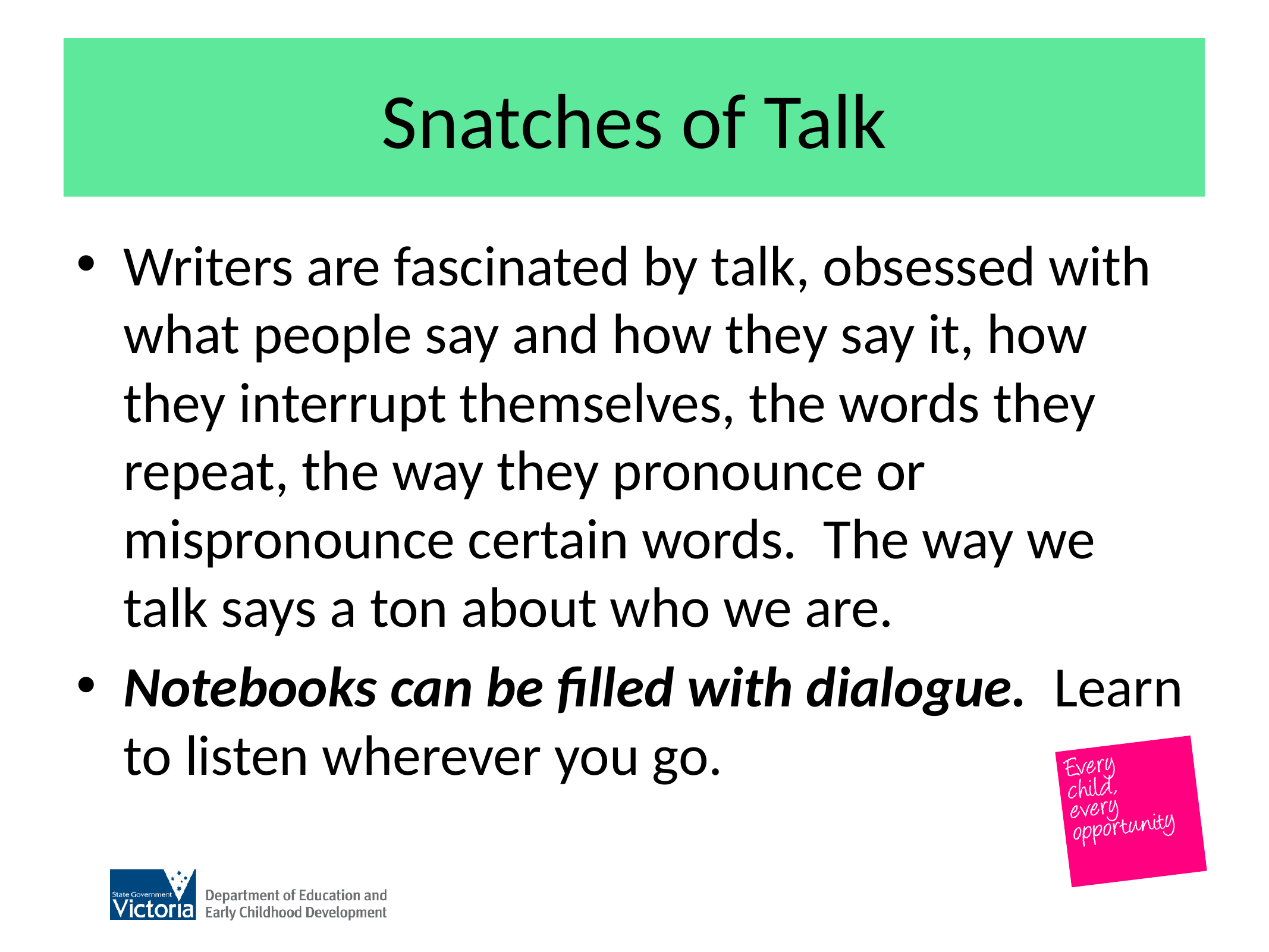

# Snatches of Talk
Writers are fascinated by talk, obsessed with what people say and how they say it, how they interrupt themselves, the words they repeat, the way they pronounce or mispronounce certain words.  The way we talk says a ton about who we are.
Notebooks can be filled with dialogue.  Learn to listen wherever you go.